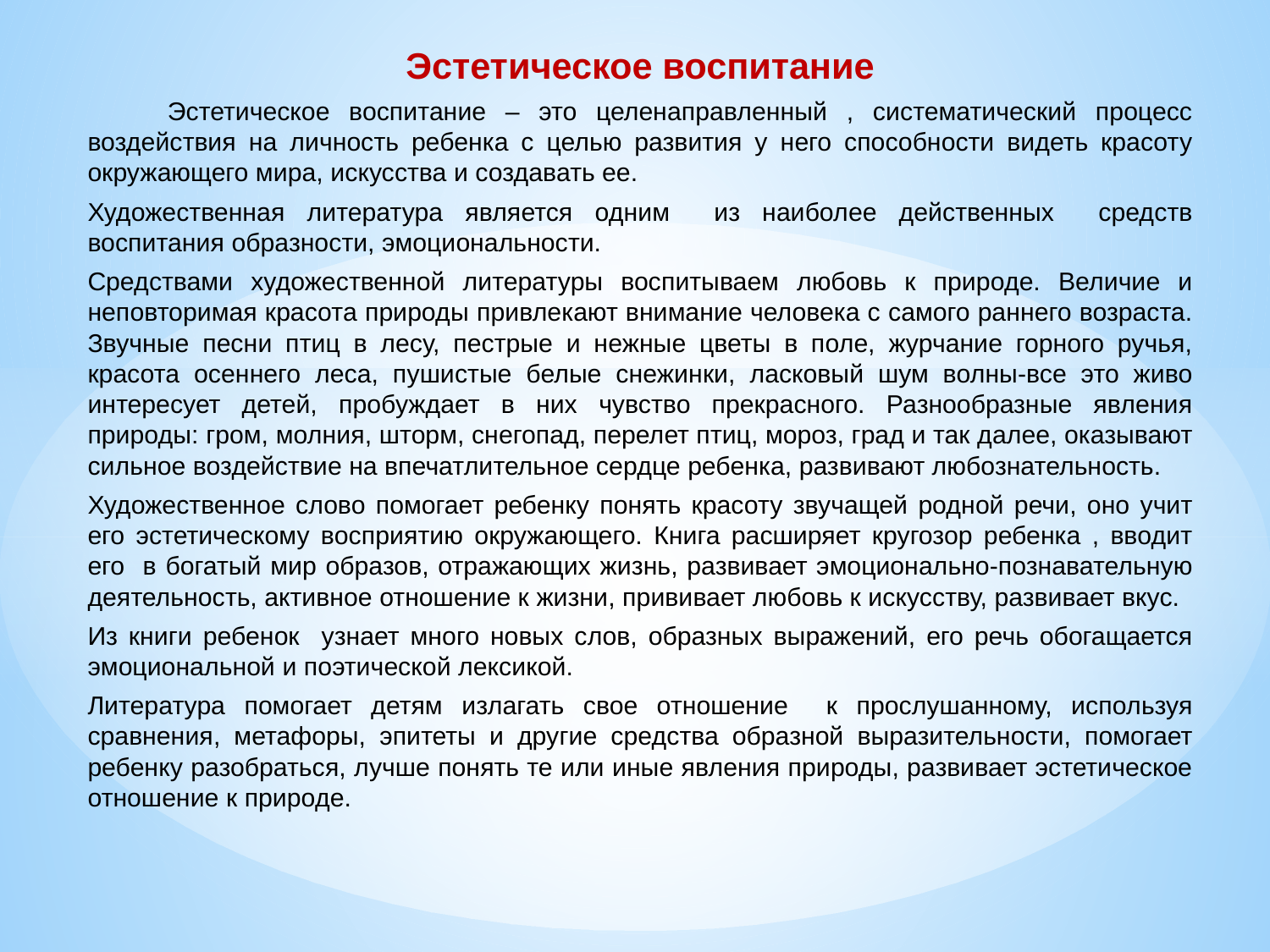

Эстетическое воспитание
	Эстетическое воспитание – это целенаправленный , систематический процесс воздействия на личность ребенка с целью развития у него способности видеть красоту окружающего мира, искусства и создавать ее.
Художественная литература является одним  из наиболее действенных  средств воспитания образности, эмоциональности.
Средствами художественной литературы воспитываем любовь к природе. Величие и неповторимая красота природы привлекают внимание человека с самого раннего возраста. Звучные песни птиц в лесу, пестрые и нежные цветы в поле, журчание горного ручья, красота осеннего леса, пушистые белые снежинки, ласковый шум волны-все это живо интересует детей, пробуждает в них чувство прекрасного. Разнообразные явления природы: гром, молния, шторм, снегопад, перелет птиц, мороз, град и так далее, оказывают сильное воздействие на впечатлительное сердце ребенка, развивают любознательность.
Художественное слово помогает ребенку понять красоту звучащей родной речи, оно учит его эстетическому восприятию окружающего. Книга расширяет кругозор ребенка , вводит его  в богатый мир образов, отражающих жизнь, развивает эмоционально-познавательную деятельность, активное отношение к жизни, прививает любовь к искусству, развивает вкус.
Из книги ребенок  узнает много новых слов, образных выражений, его речь обогащается эмоциональной и поэтической лексикой.
Литература помогает детям излагать свое отношение  к прослушанному, используя сравнения, метафоры, эпитеты и другие средства образной выразительности, помогает ребенку разобраться, лучше понять те или иные явления природы, развивает эстетическое отношение к природе.